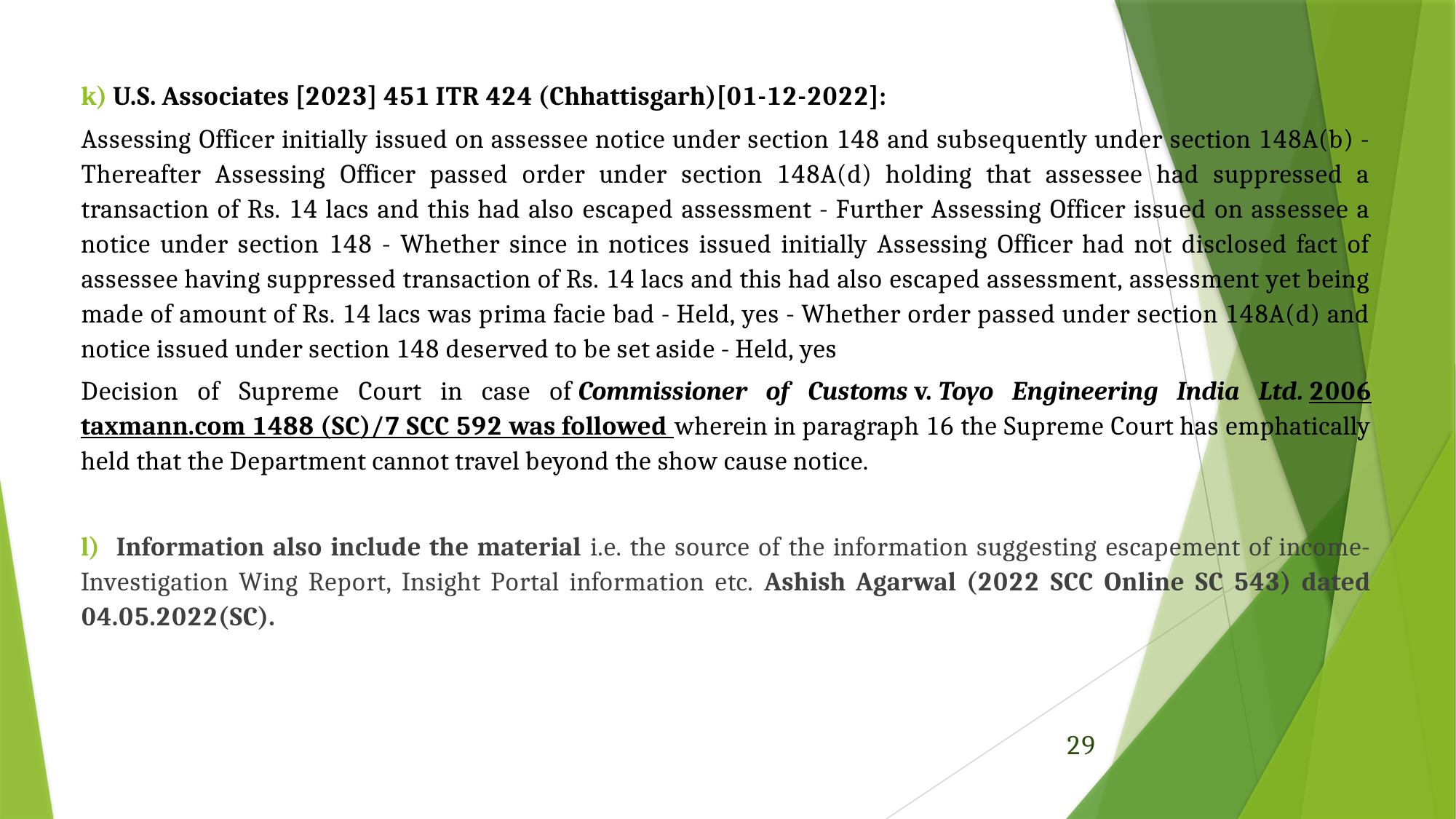

k) U.S. Associates [2023] 451 ITR 424 (Chhattisgarh)[01-12-2022]:
Assessing Officer initially issued on assessee notice under section 148 and subsequently under section 148A(b) - Thereafter Assessing Officer passed order under section 148A(d) holding that assessee had suppressed a transaction of Rs. 14 lacs and this had also escaped assessment - Further Assessing Officer issued on assessee a notice under section 148 - Whether since in notices issued initially Assessing Officer had not disclosed fact of assessee having suppressed transaction of Rs. 14 lacs and this had also escaped assessment, assessment yet being made of amount of Rs. 14 lacs was prima facie bad - Held, yes - Whether order passed under section 148A(d) and notice issued under section 148 deserved to be set aside - Held, yes
Decision of Supreme Court in case of Commissioner of Customs v. Toyo Engineering India Ltd. 2006 taxmann.com 1488 (SC)/7 SCC 592 was followed wherein in paragraph 16 the Supreme Court has emphatically held that the Department cannot travel beyond the show cause notice.

l)  Information also include the material i.e. the source of the information suggesting escapement of income-Investigation Wing Report, Insight Portal information etc. Ashish Agarwal (2022 SCC Online SC 543) dated 04.05.2022(SC).

29